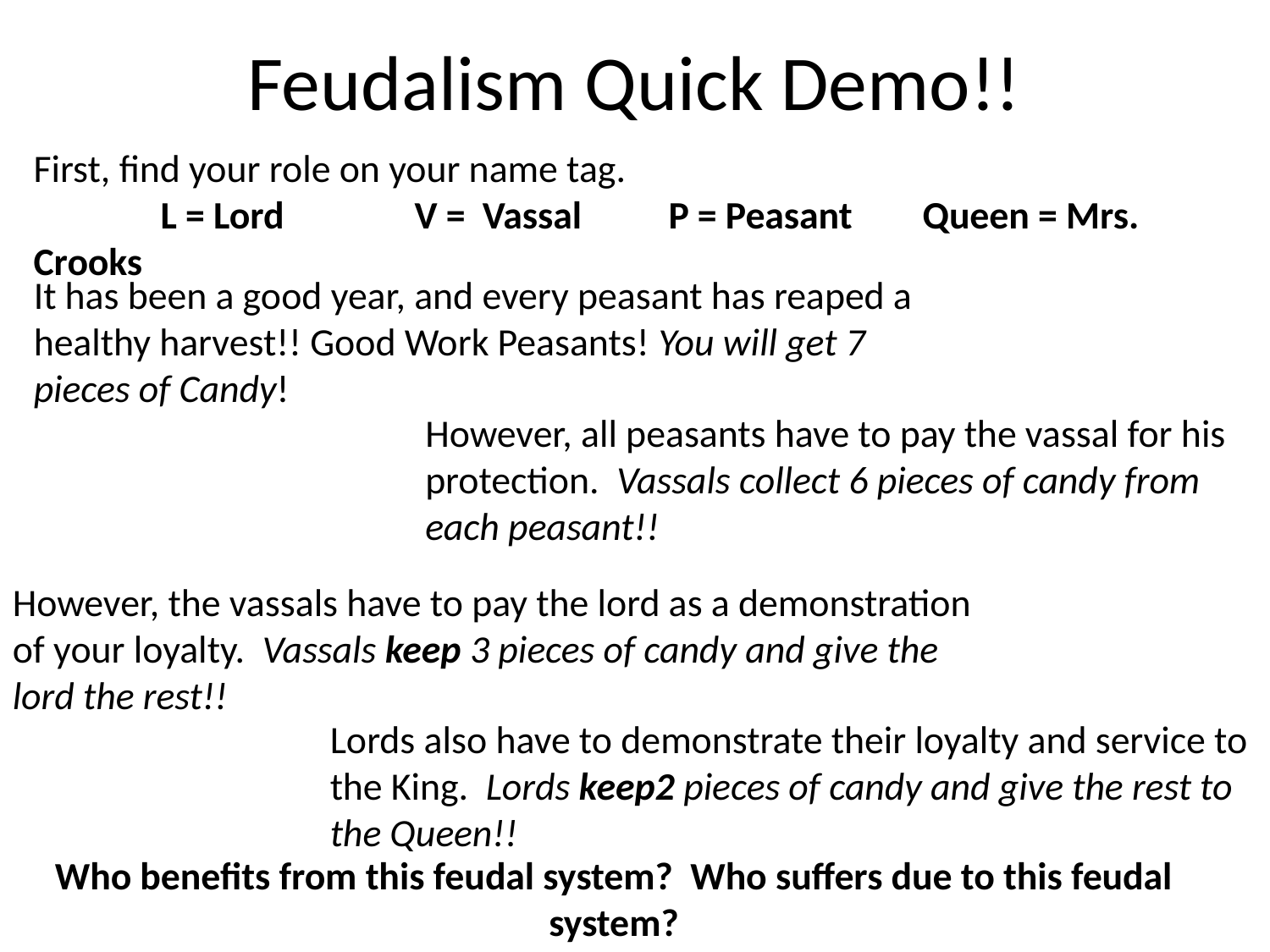

# Feudalism Quick Demo!!
First, find your role on your name tag.
	L = Lord		V =  Vassal	P = Peasant	Queen = Mrs. Crooks

It has been a good year, and every peasant has reaped a healthy harvest!! Good Work Peasants! You will get 7 pieces of Candy!
However, all peasants have to pay the vassal for his protection.  Vassals collect 6 pieces of candy from each peasant!!
However, the vassals have to pay the lord as a demonstration of your loyalty.  Vassals keep 3 pieces of candy and give the lord the rest!!
Lords also have to demonstrate their loyalty and service to the King.  Lords keep2 pieces of candy and give the rest to the Queen!!
Who benefits from this feudal system?  Who suffers due to this feudal system?